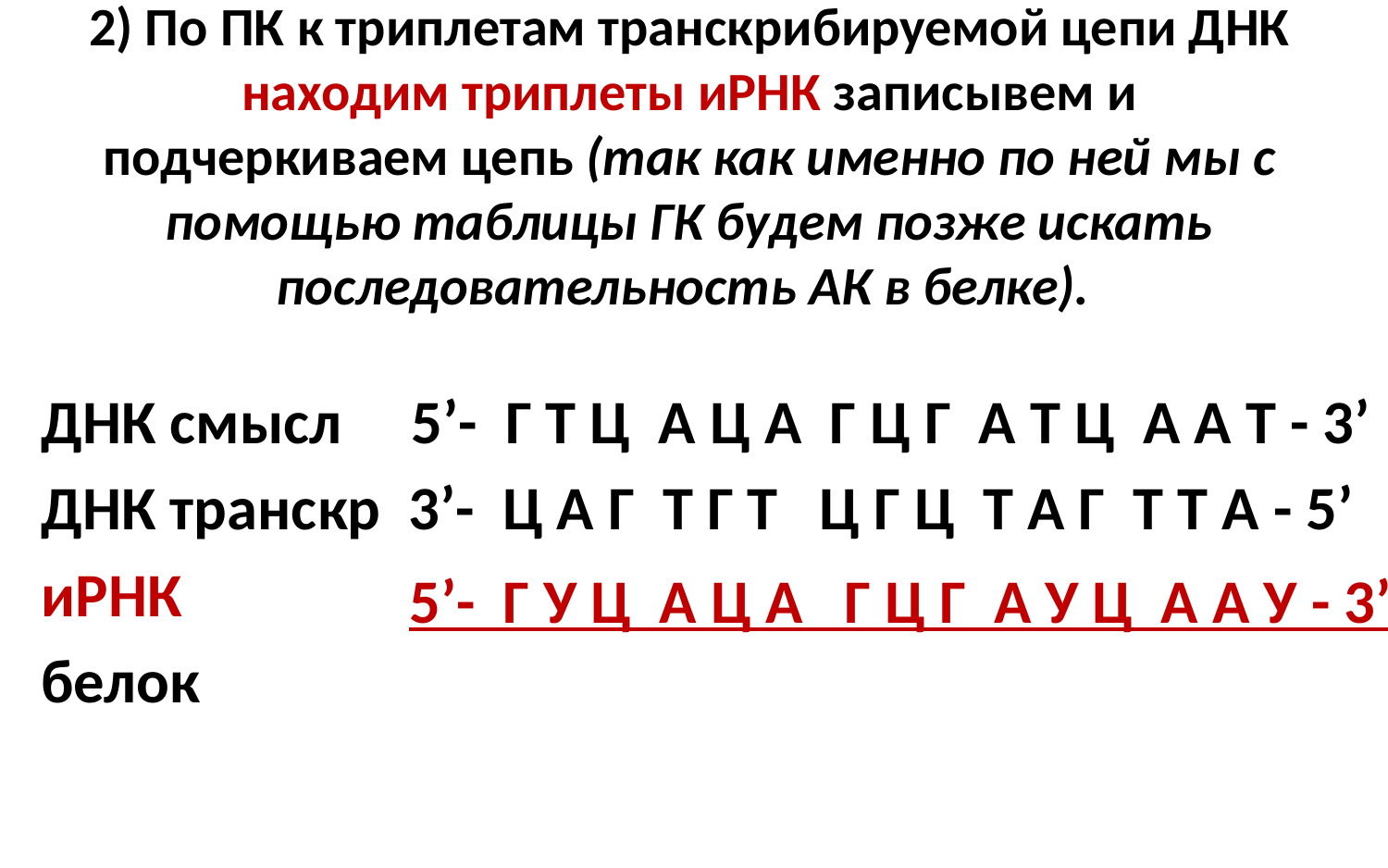

# 2) По ПК к триплетам транскрибируемой цепи ДНК находим триплеты иРНК записывем и подчеркиваем цепь (так как именно по ней мы с помощью таблицы ГК будем позже искать последовательность АК в белке).
ДНК смысл     5’-  Г Т Ц  А Ц А  Г Ц Г  А Т Ц  А А Т - 3’
ДНК транскр  3’-  Ц А Г  Т Г Т   Ц Г Ц  Т А Г  Т Т А - 5’
иРНК
белок
5’-  Г У Ц  А Ц А   Г Ц Г  А У Ц  А А У - 3’